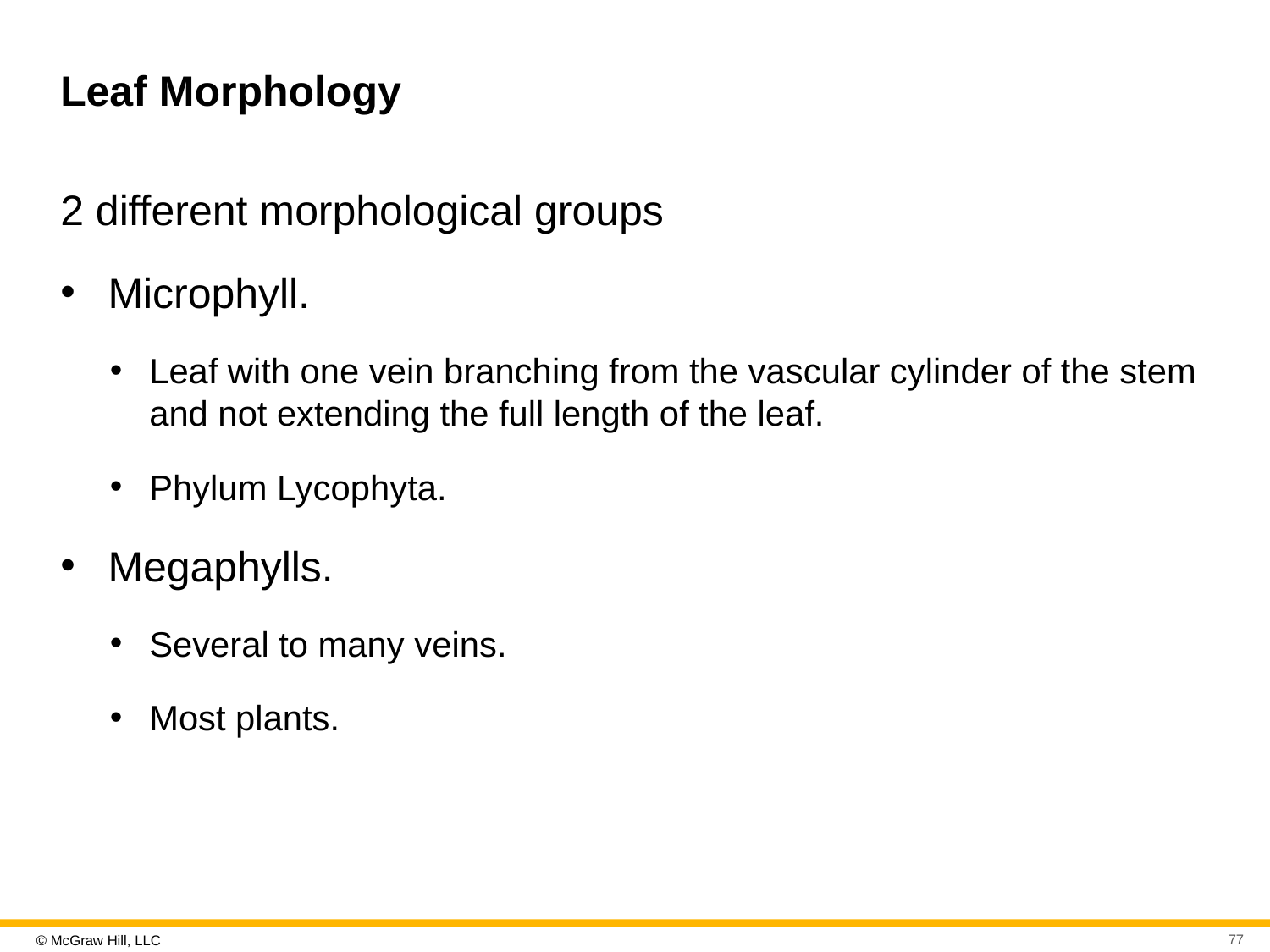

# Leaf Morphology
2 different morphological groups
Microphyll.
Leaf with one vein branching from the vascular cylinder of the stem and not extending the full length of the leaf.
Phylum Lycophyta.
Megaphylls.
Several to many veins.
Most plants.
77